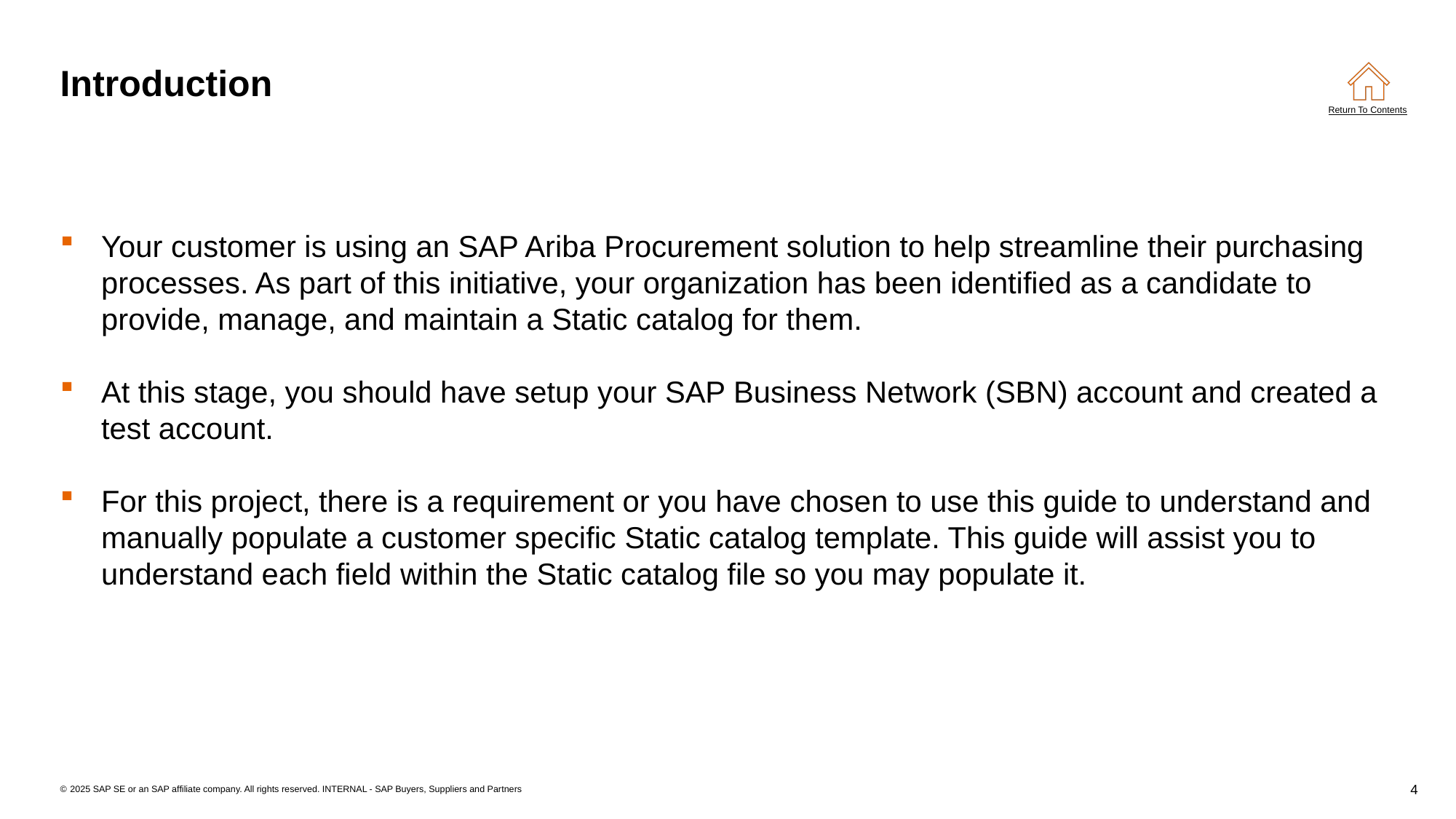

Introduction
Your customer is using an SAP Ariba Procurement solution to help streamline their purchasing processes. As part of this initiative, your organization has been identified as a candidate to provide, manage, and maintain a Static catalog for them.

At this stage, you should have setup your SAP Business Network (SBN) account and created a test account.

For this project, there is a requirement or you have chosen to use this guide to understand and manually populate a customer specific Static catalog template. This guide will assist you to understand each field within the Static catalog file so you may populate it.